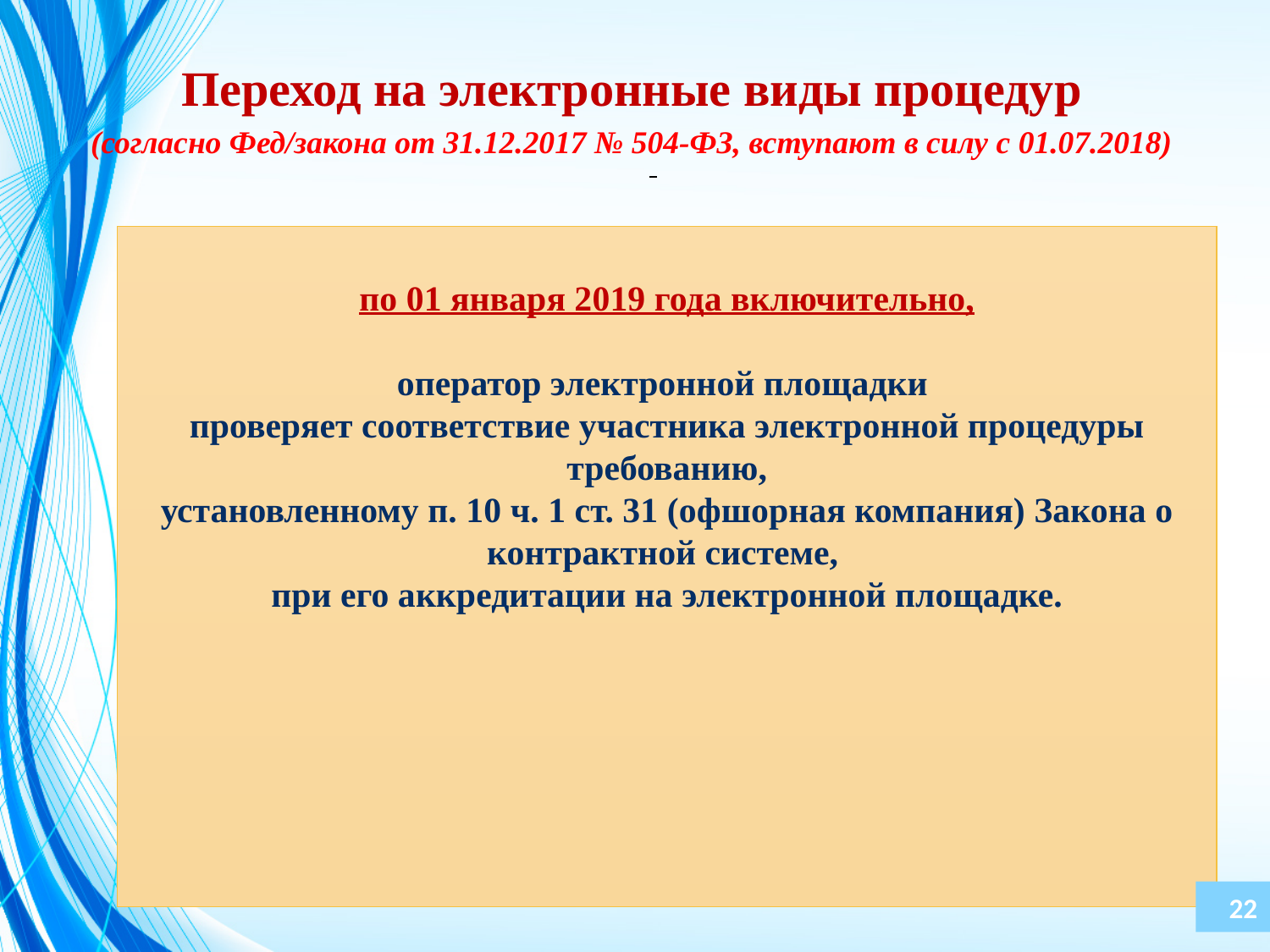

Переход на электронные виды процедур
(согласно Фед/закона от 31.12.2017 № 504-ФЗ, вступают в силу с 01.07.2018)

по 01 января 2019 года включительно,

оператор электронной площадки
проверяет соответствие участника электронной процедуры требованию,
установленному п. 10 ч. 1 ст. 31 (офшорная компания) Закона о контрактной системе,
при его аккредитации на электронной площадке.
22